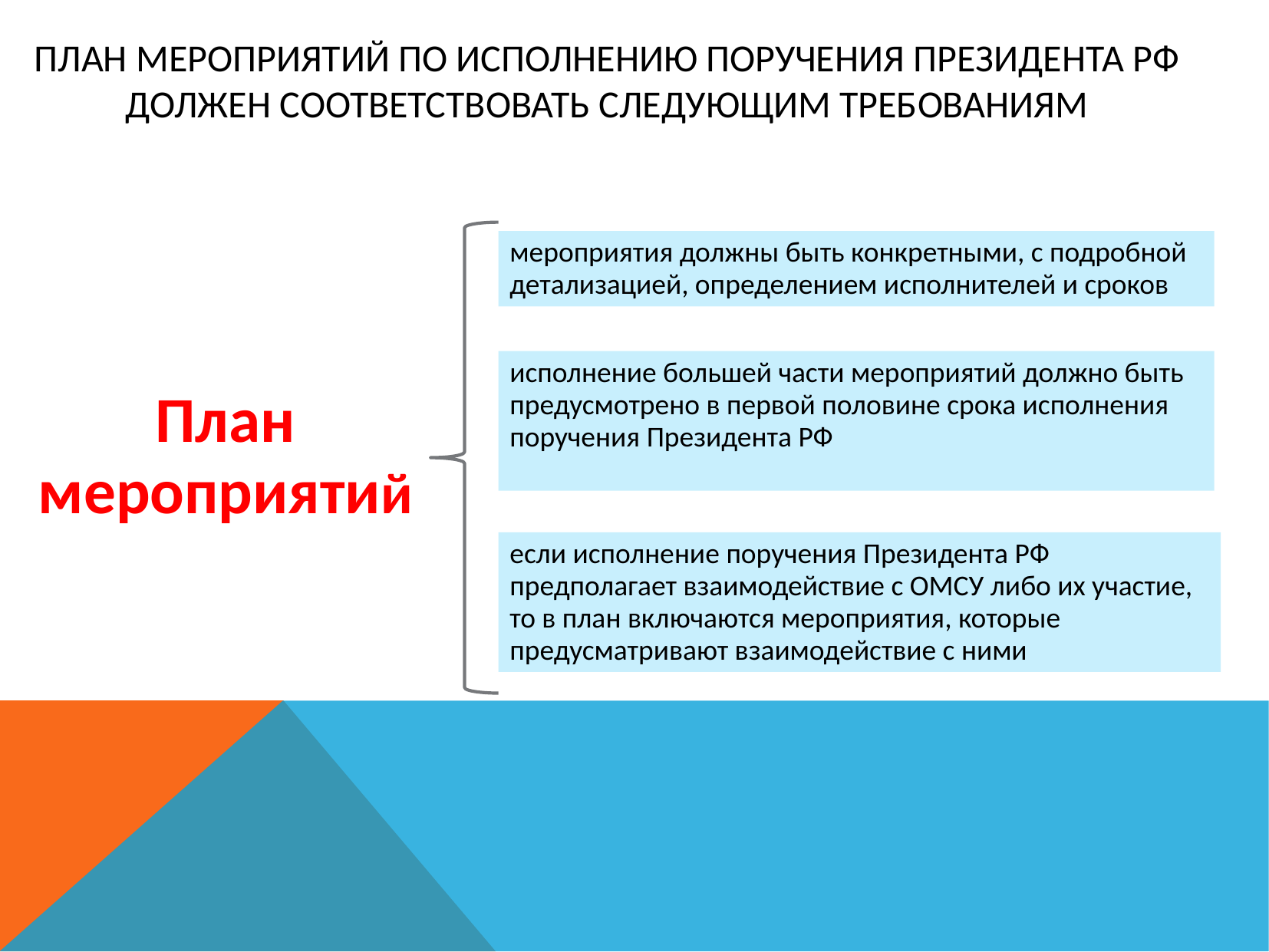

План мероприятий по исполнению поручения Президента РФ должен соответствовать следующим требованиям

мероприятия должны быть конкретными, с подробной детализацией, определением исполнителей и сроков
исполнение большей части мероприятий должно быть предусмотрено в первой половине срока исполнения поручения Президента РФ

План мероприятий
если исполнение поручения Президента РФ предполагает взаимодействие с ОМСУ либо их участие, то в план включаются мероприятия, которые предусматривают взаимодействие с ними